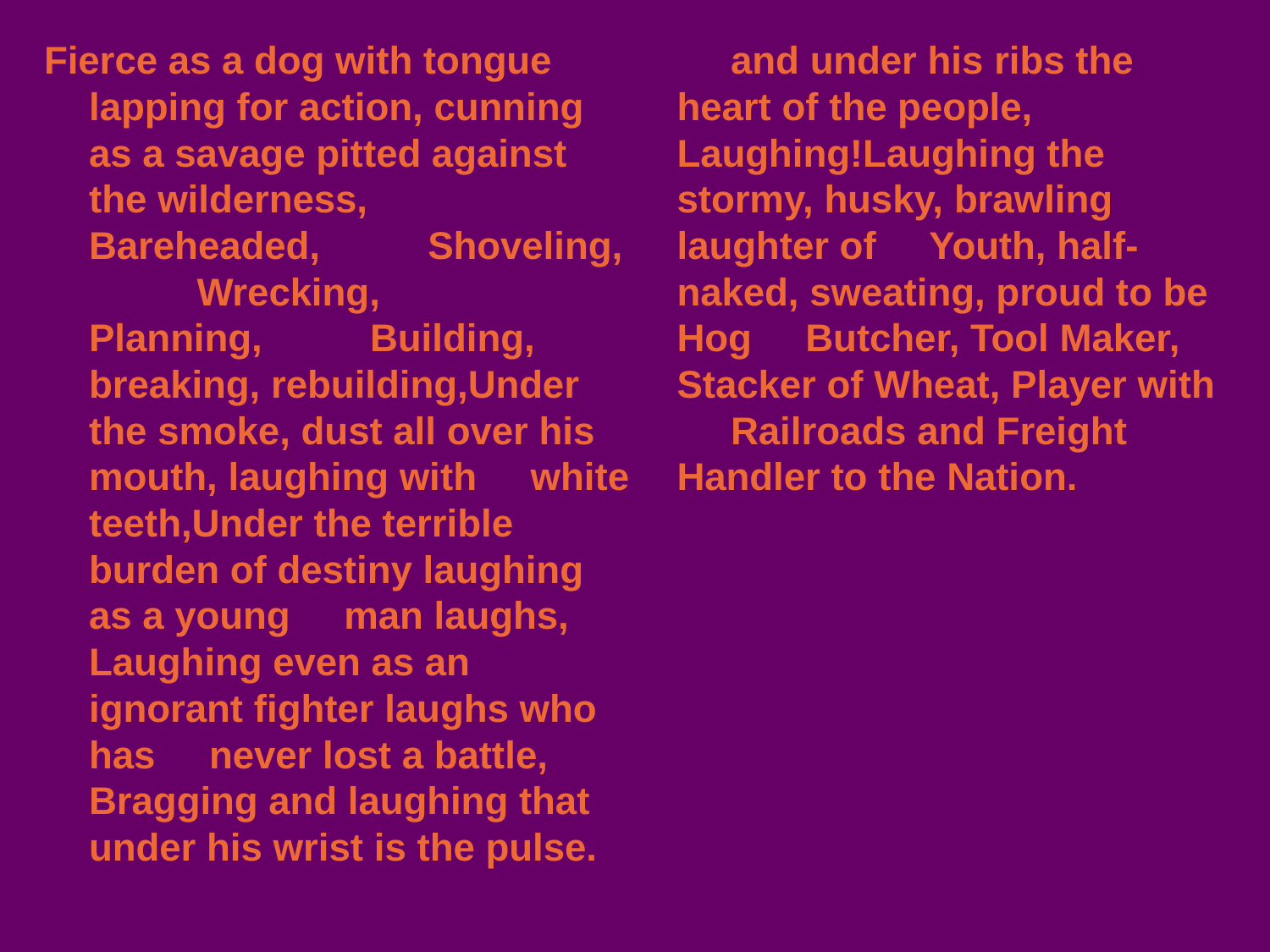

Fierce as a dog with tongue lapping for action, cunning      as a savage pitted against the wilderness,           Bareheaded,           Shoveling,           Wrecking,           Planning,           Building, breaking, rebuilding, Under the smoke, dust all over his mouth, laughing with      white teeth, Under the terrible burden of destiny laughing as a young      man laughs, Laughing even as an ignorant fighter laughs who has      never lost a battle, Bragging and laughing that under his wrist is the pulse.      and under his ribs the heart of the people,                Laughing! Laughing the stormy, husky, brawling laughter of      Youth, half-naked, sweating, proud to be Hog      Butcher, Tool Maker, Stacker of Wheat, Player with      Railroads and Freight Handler to the Nation.